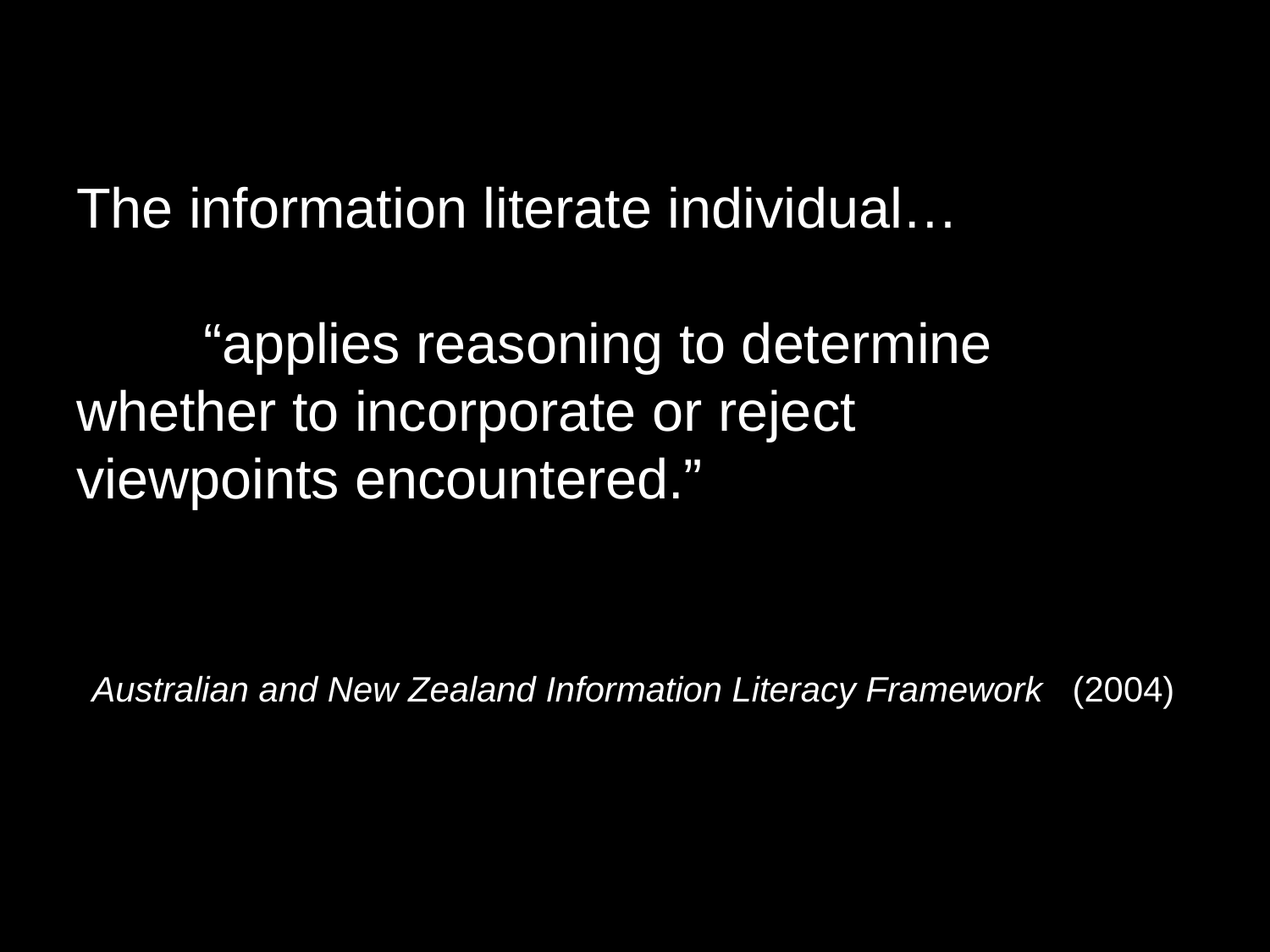

# The information literate individual… “applies reasoning to determine 	whether to incorporate or reject 	viewpoints encountered.” Australian and New Zealand Information Literacy Framework   (2004)